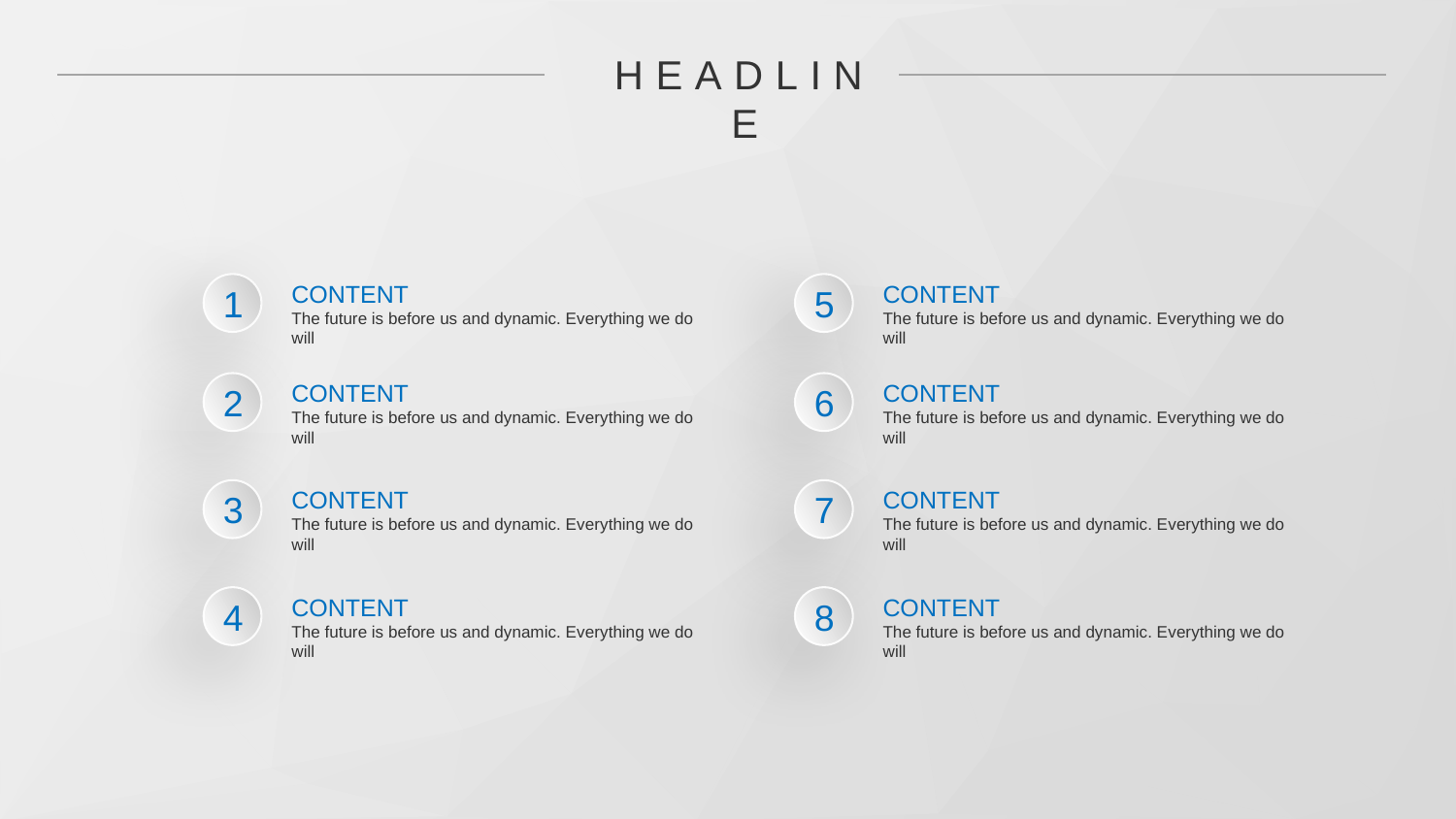

HEADLINE
CONTENT
The future is before us and dynamic. Everything we do will
CONTENT
The future is before us and dynamic. Everything we do will
1
5
CONTENT
The future is before us and dynamic. Everything we do will
CONTENT
The future is before us and dynamic. Everything we do will
2
6
CONTENT
The future is before us and dynamic. Everything we do will
CONTENT
The future is before us and dynamic. Everything we do will
3
7
CONTENT
The future is before us and dynamic. Everything we do will
CONTENT
The future is before us and dynamic. Everything we do will
4
8